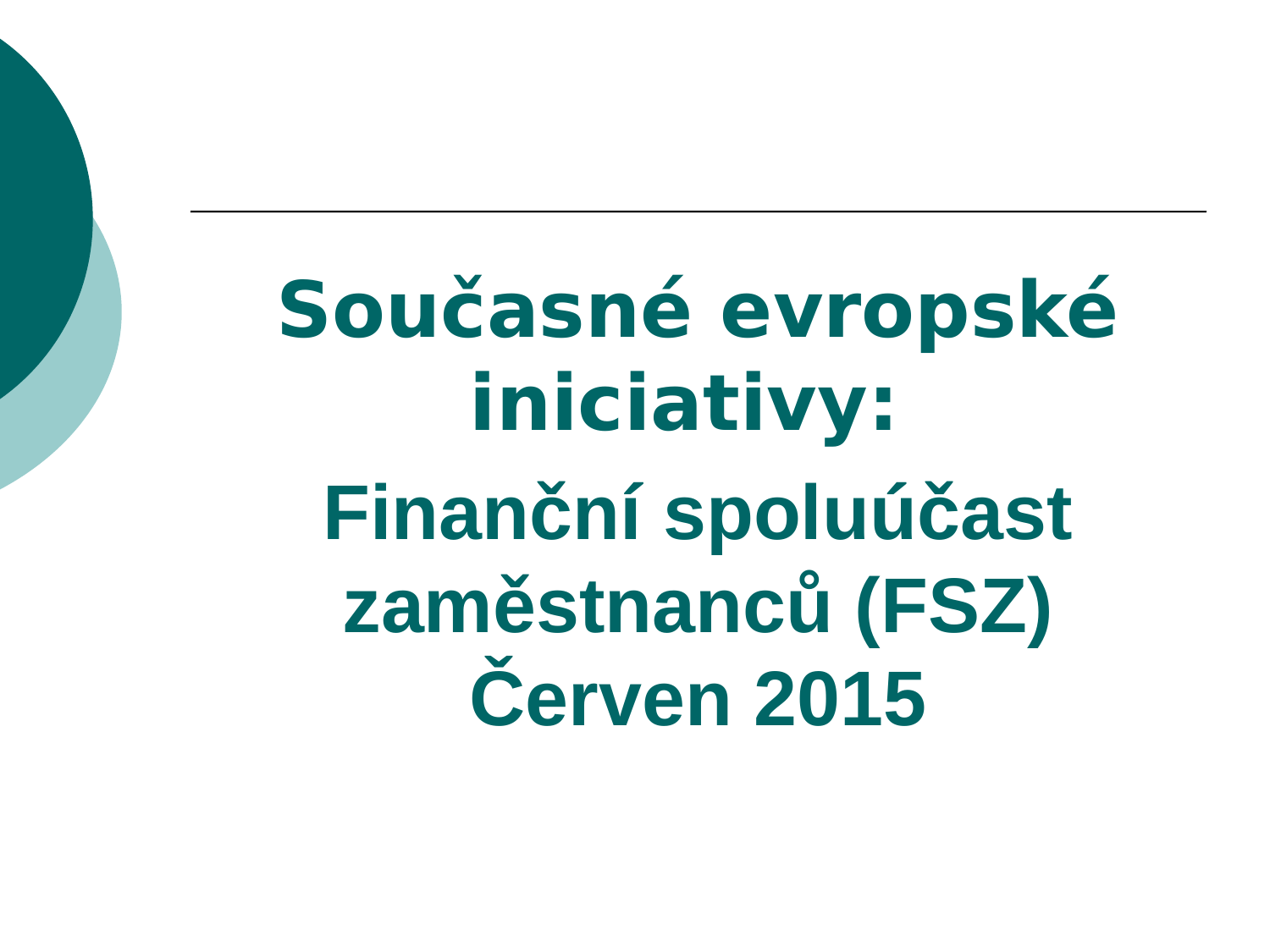

#
Současné evropské iniciativy:
Finanční spoluúčast zaměstnanců (FSZ) Červen 2015